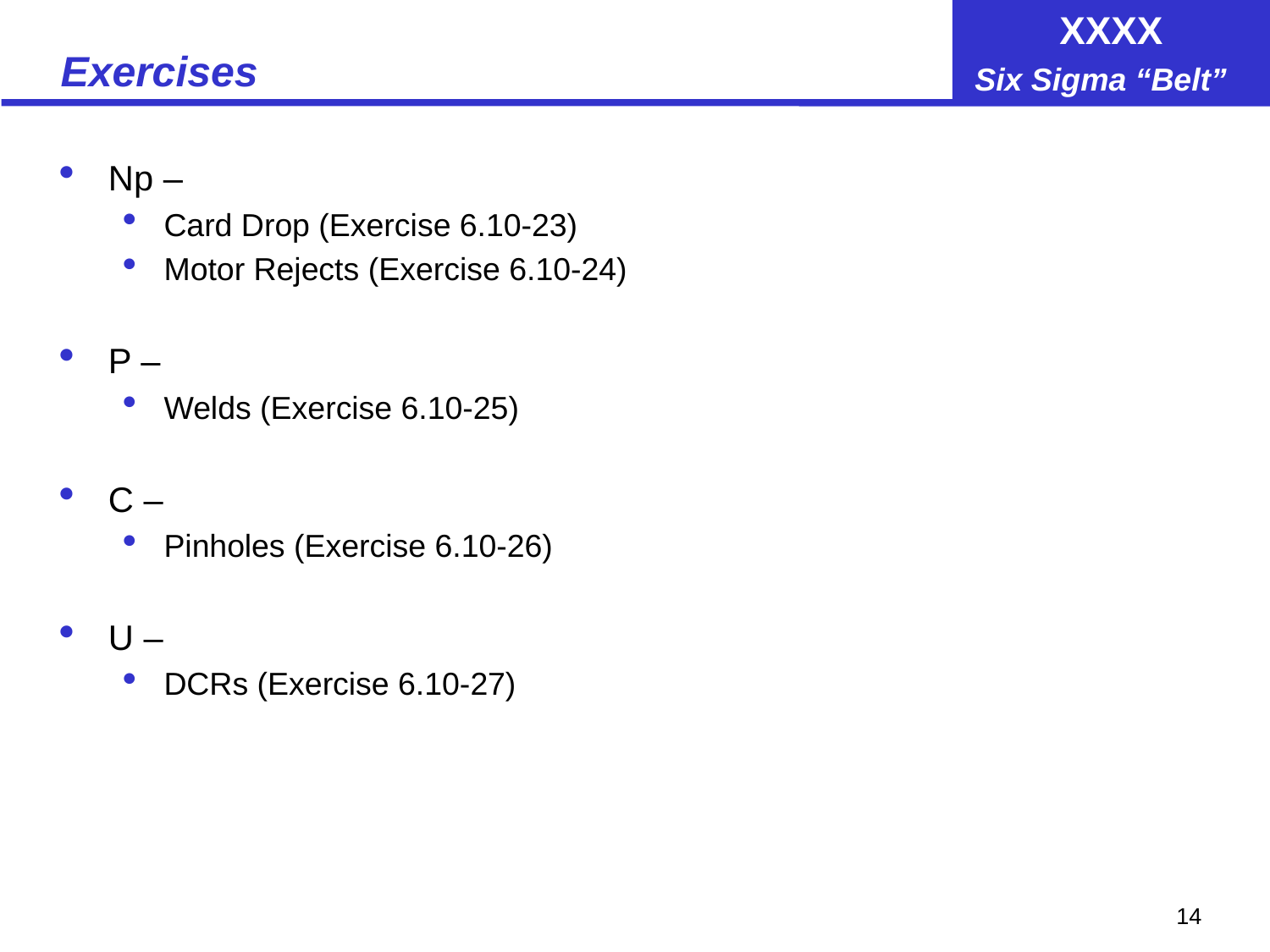

# Exercises
Np –
Card Drop (Exercise 6.10-23)
Motor Rejects (Exercise 6.10-24)

P –
Welds (Exercise 6.10-25)

C –
Pinholes (Exercise 6.10-26)

U –
DCRs (Exercise 6.10-27)